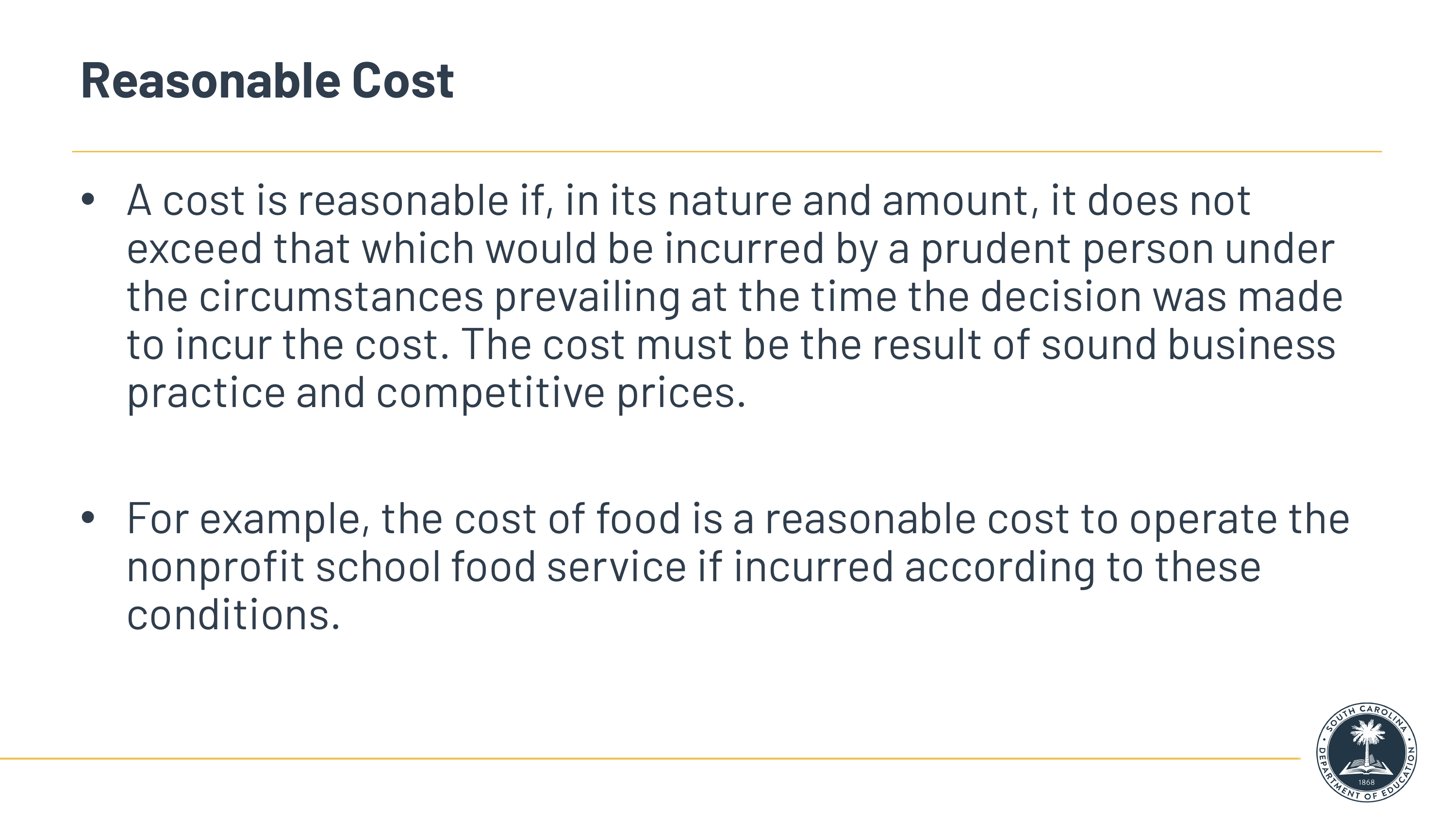

# Reasonable Cost
A cost is reasonable if, in its nature and amount, it does not exceed that which would be incurred by a prudent person under the circumstances prevailing at the time the decision was made to incur the cost. The cost must be the result of sound business practice and competitive prices.

For example, the cost of food is a reasonable cost to operate the nonprofit school food service if incurred according to these conditions.